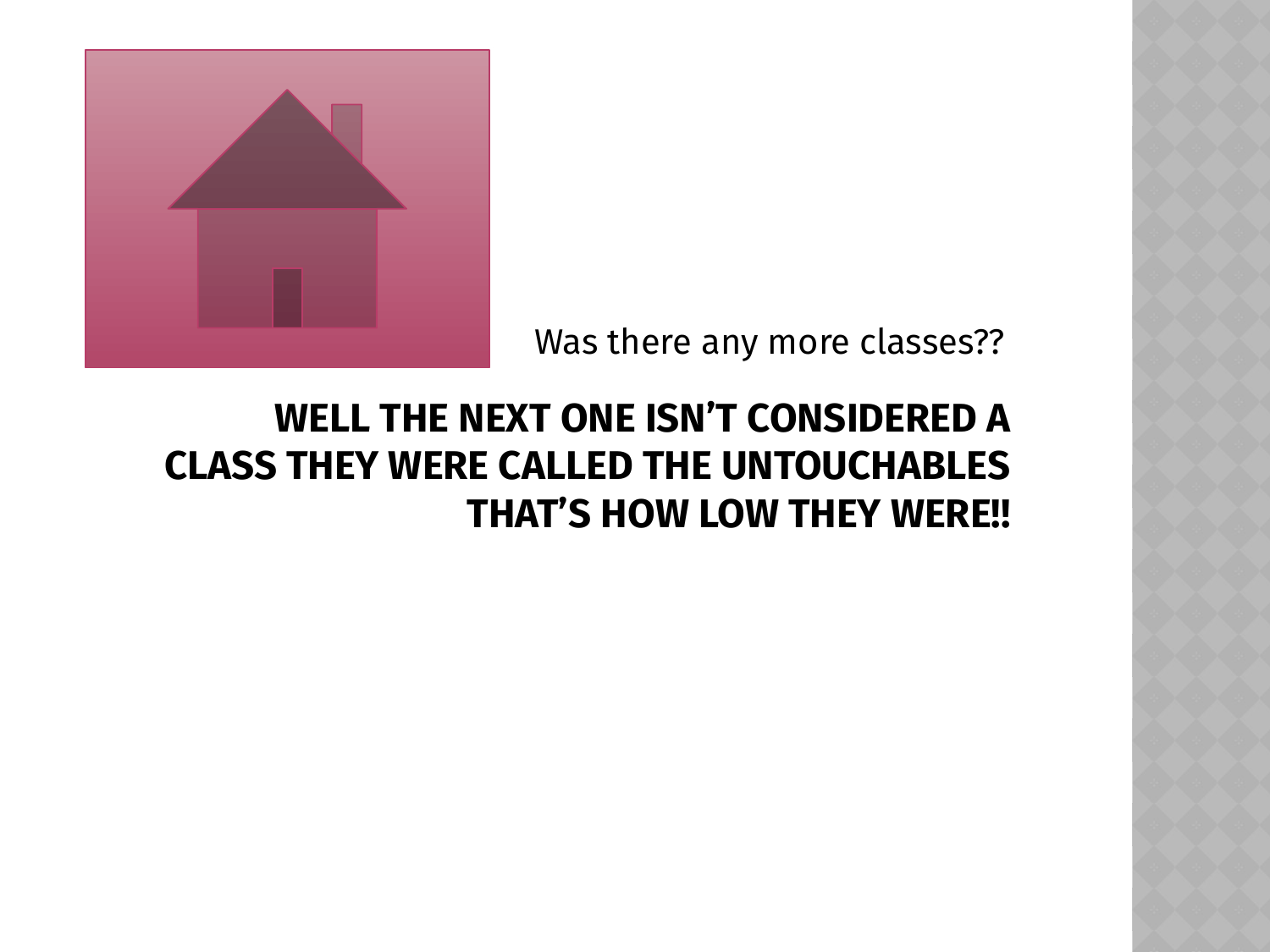

Was there any more classes??
# Well the next one isn’t considered a class they were called the untouchables that’s how low they were!!